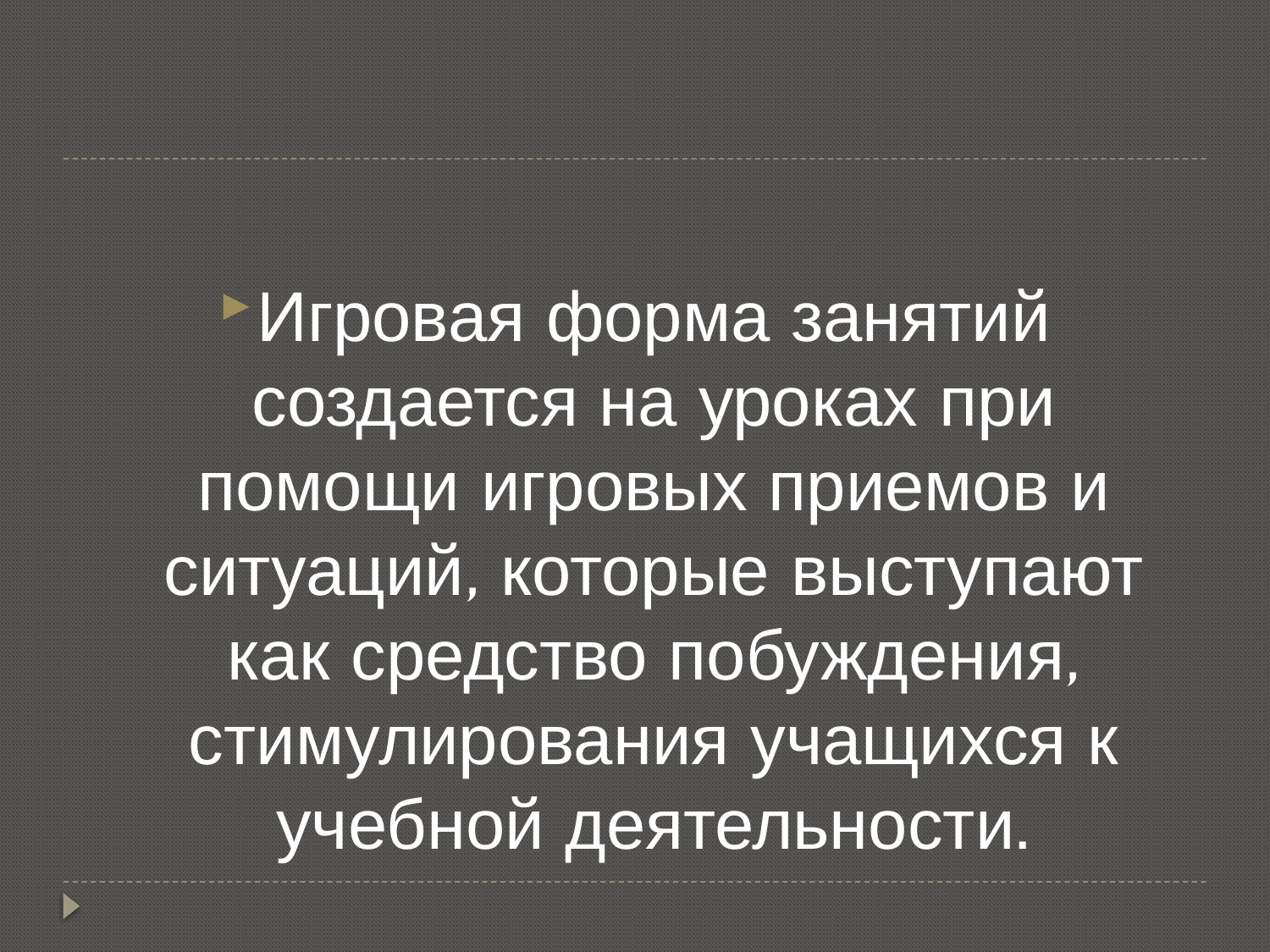

Игровая форма занятий создается на уроках при помощи игровых приемов и ситуаций, которые выступают как средство побуждения, стимулирования учащихся к учебной деятельности.